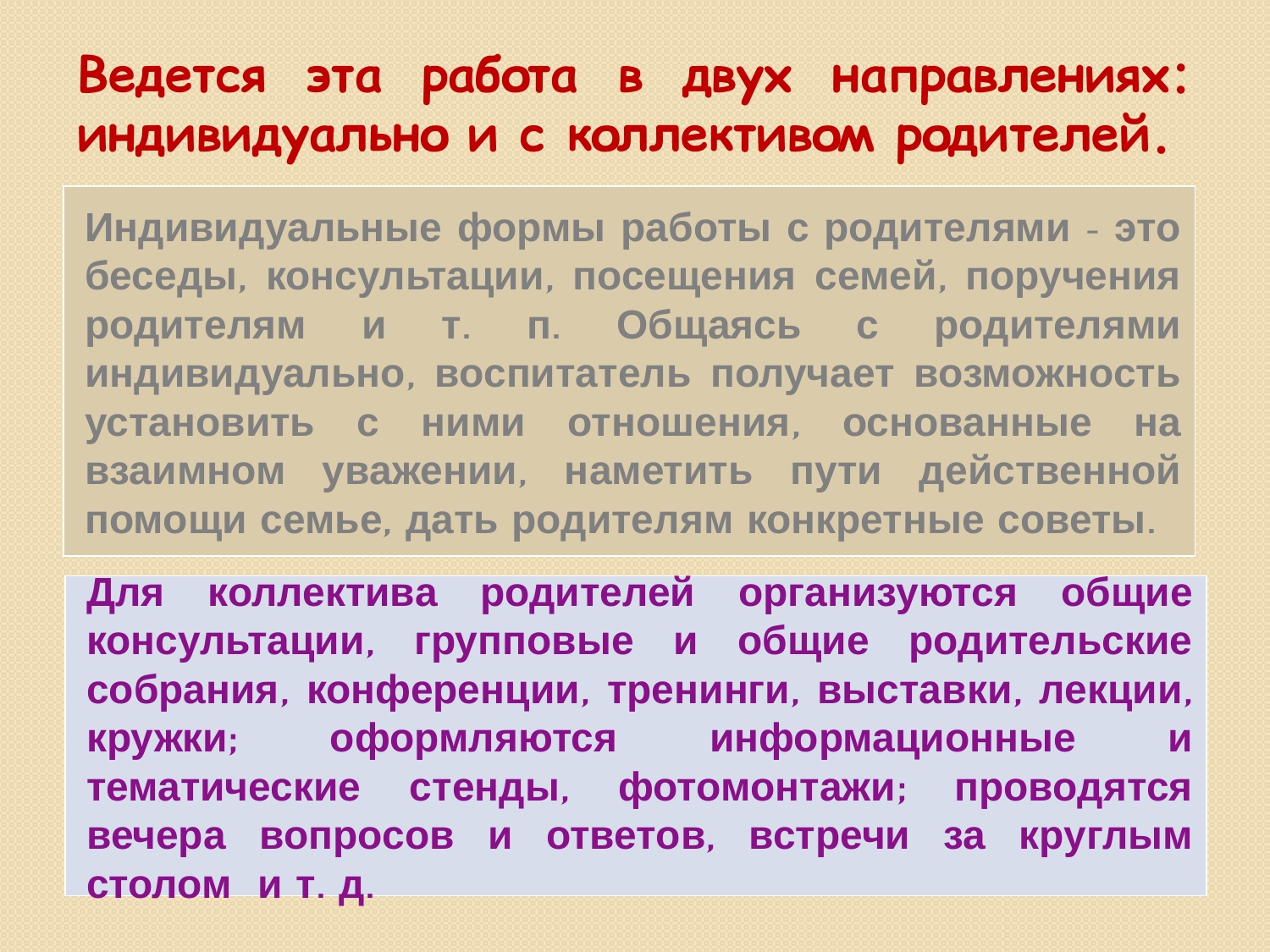

Ведется эта работа в двух направлениях: индивидуально и с коллективом родителей.
Индивидуальные формы работы с родителями - это беседы, консультации, посещения семей, поручения родителям и т. п. Общаясь с родителями индивидуально, воспитатель получает возможность установить с ними отношения, основанные на взаимном уважении, наметить пути действенной помощи семье, дать родителям конкретные советы.
Для коллектива родителей организуются общие консультации, групповые и общие родительские собрания, конференции, тренинги, выставки, лекции, кружки; оформляются информационные и тематические стенды, фотомонтажи; проводятся вечера вопросов и ответов, встречи за круглым столом  и т. д.